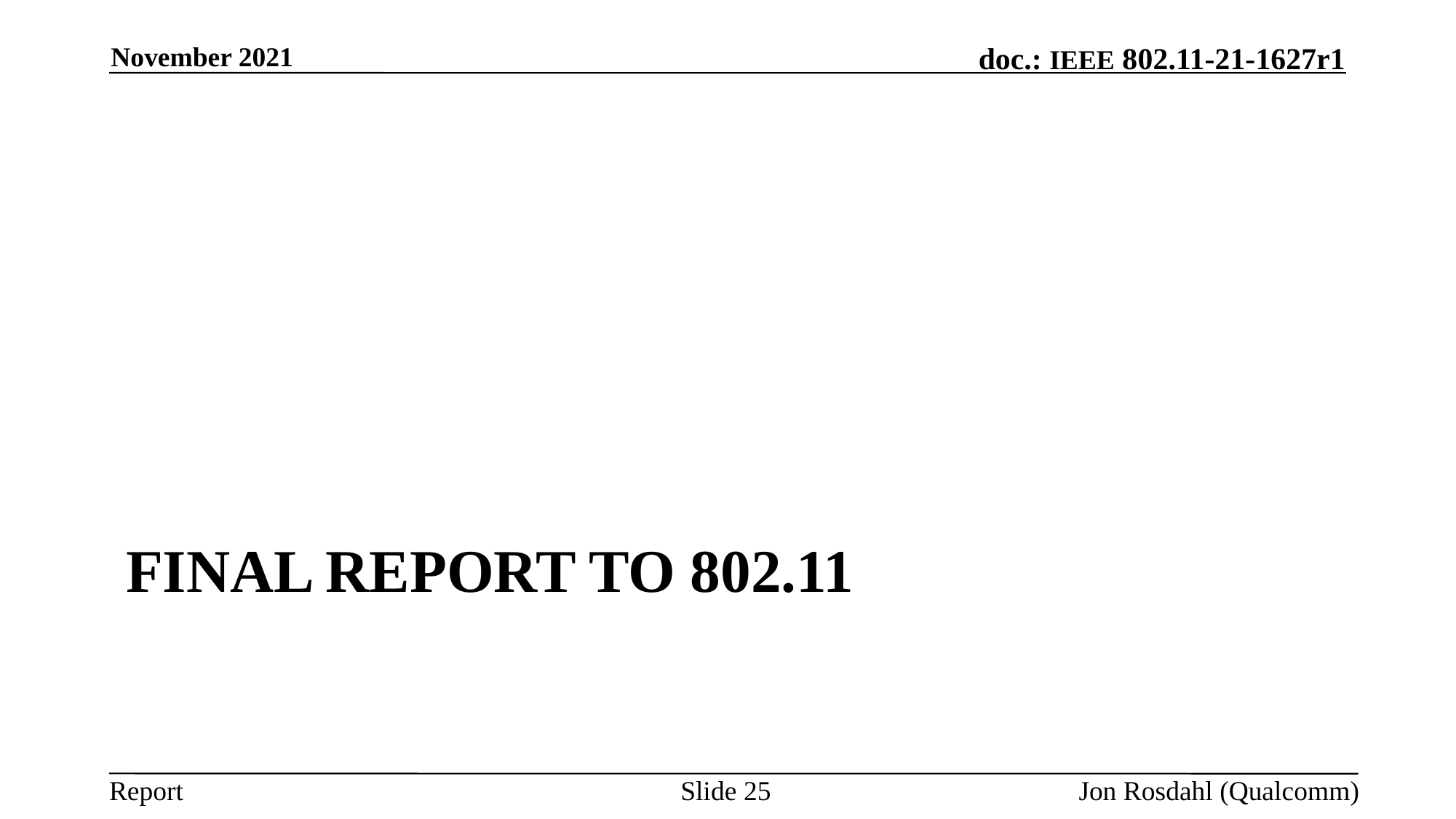

November 2021

# Final Report to 802.11
Slide 25
Jon Rosdahl (Qualcomm)